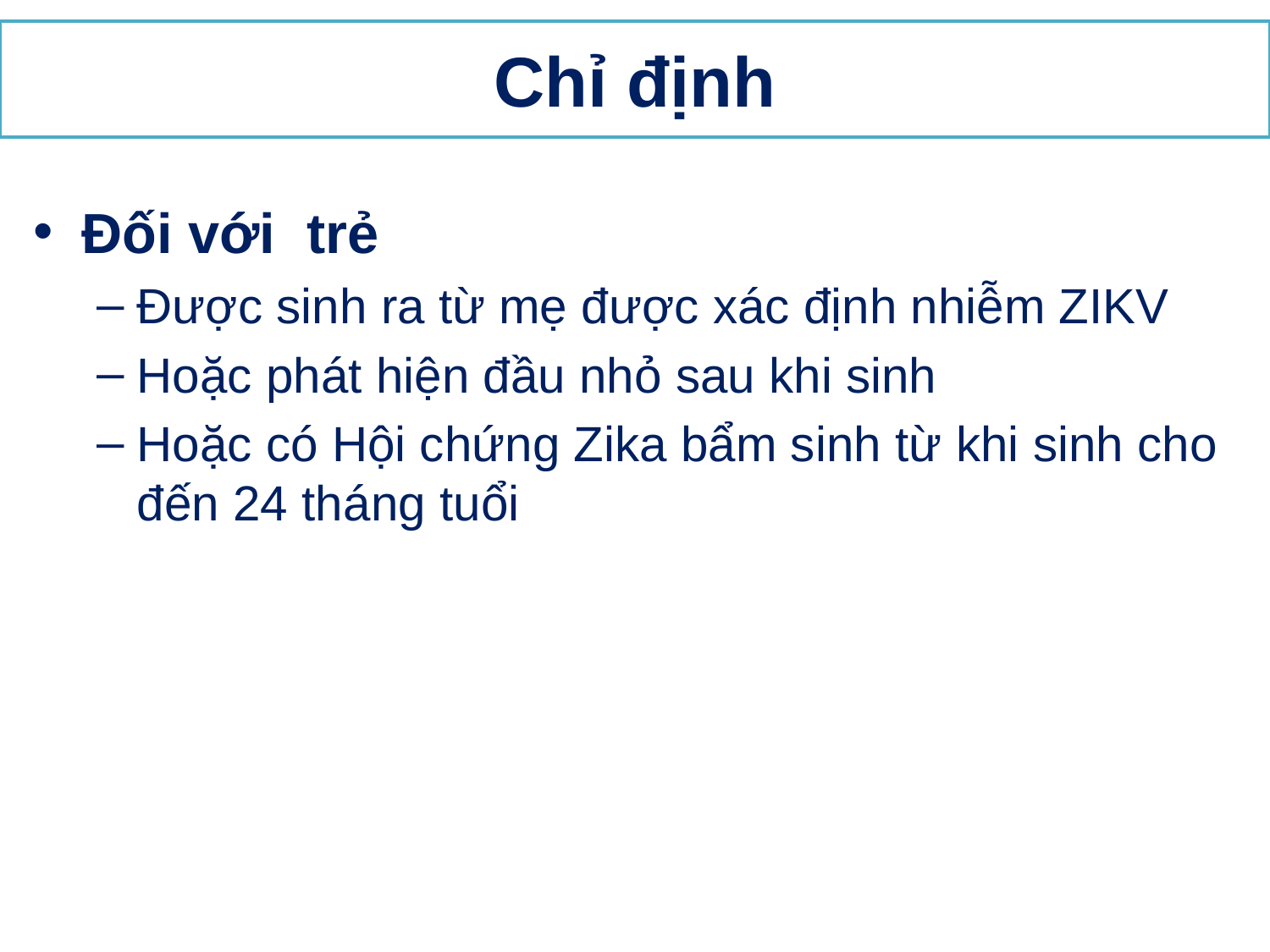

Chỉ định
Đối với  trẻ
Được sinh ra từ mẹ được xác định nhiễm ZIKV
Hoặc phát hiện đầu nhỏ sau khi sinh
Hoặc có Hội chứng Zika bẩm sinh từ khi sinh cho đến 24 tháng tuổi